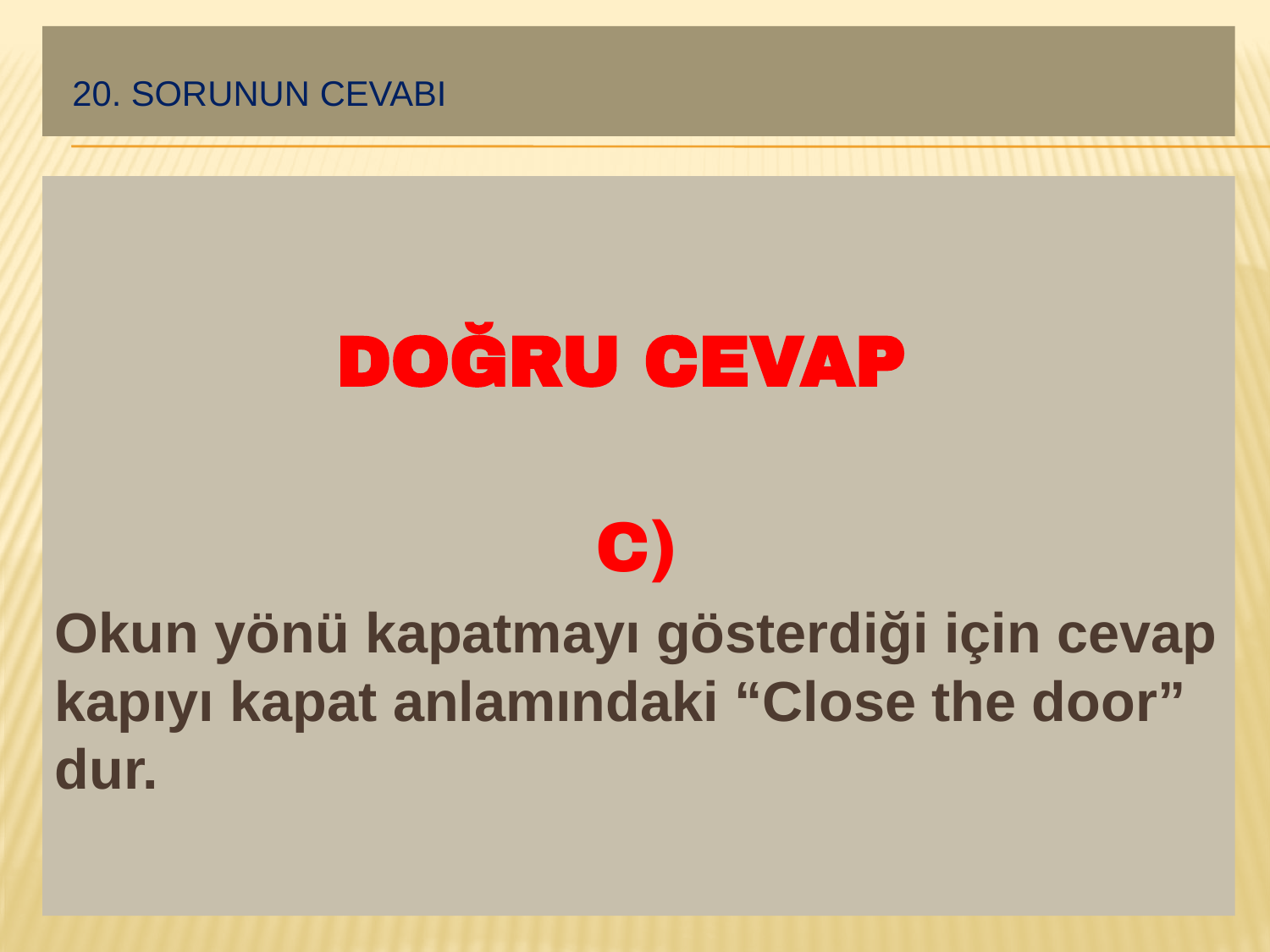

# 20. soruNUN CEVABI

          DOĞRU CEVAP
                       C)
Okun yönü kapatmayı gösterdiği için cevap kapıyı kapat anlamındaki “Close the door” dur.